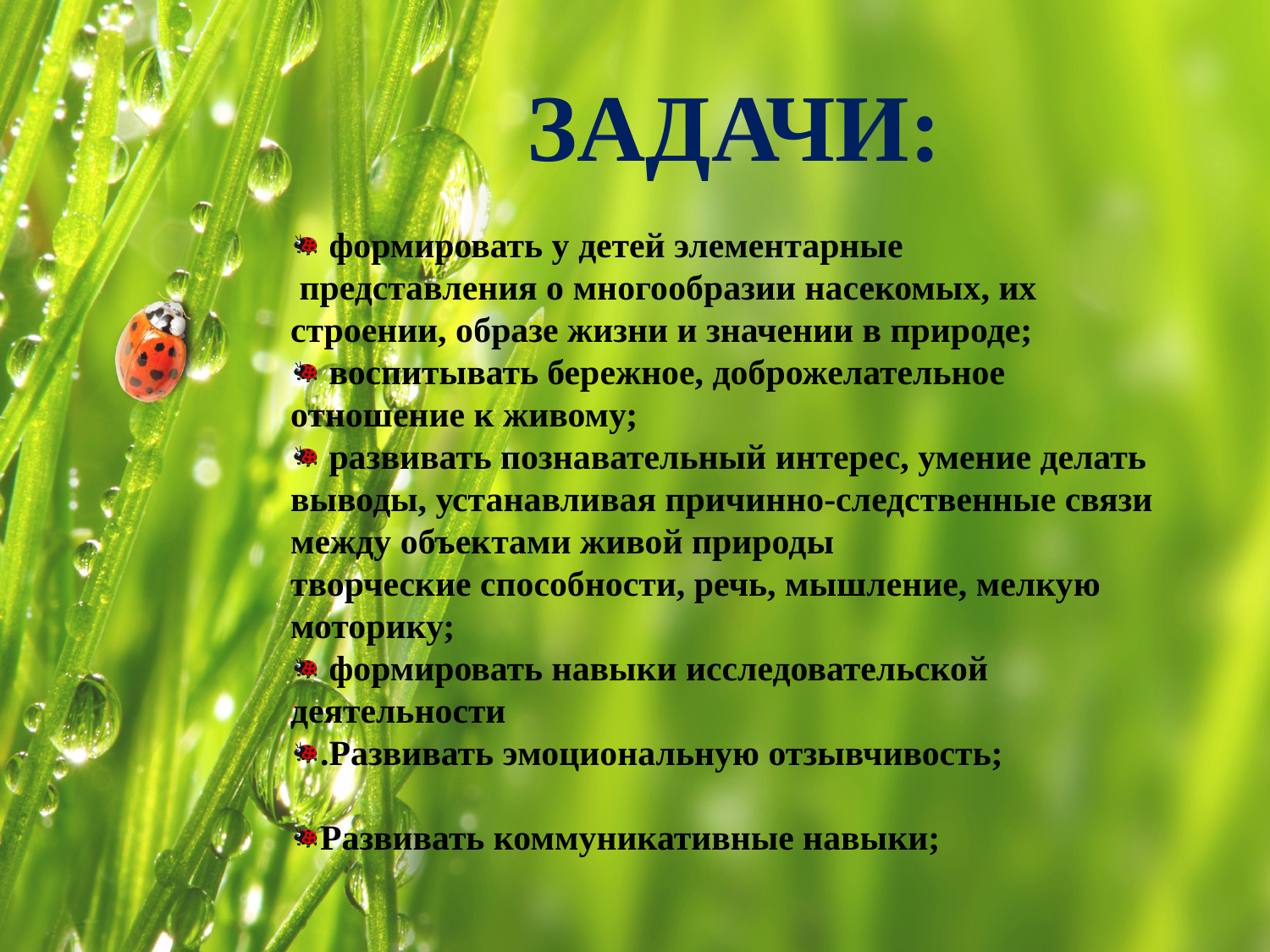

Задачи:

 формировать у детей элементарные
 представления о многообразии насекомых, их строении, образе жизни и значении в природе;
 воспитывать бережное, доброжелательное отношение к живому;
 развивать познавательный интерес, умение делать выводы, устанавливая причинно-следственные связи между объектами живой природы
творческие способности, речь, мышление, мелкую моторику;
 формировать навыки исследовательской деятельности
.Развивать эмоциональную отзывчивость;
Развивать коммуникативные навыки;